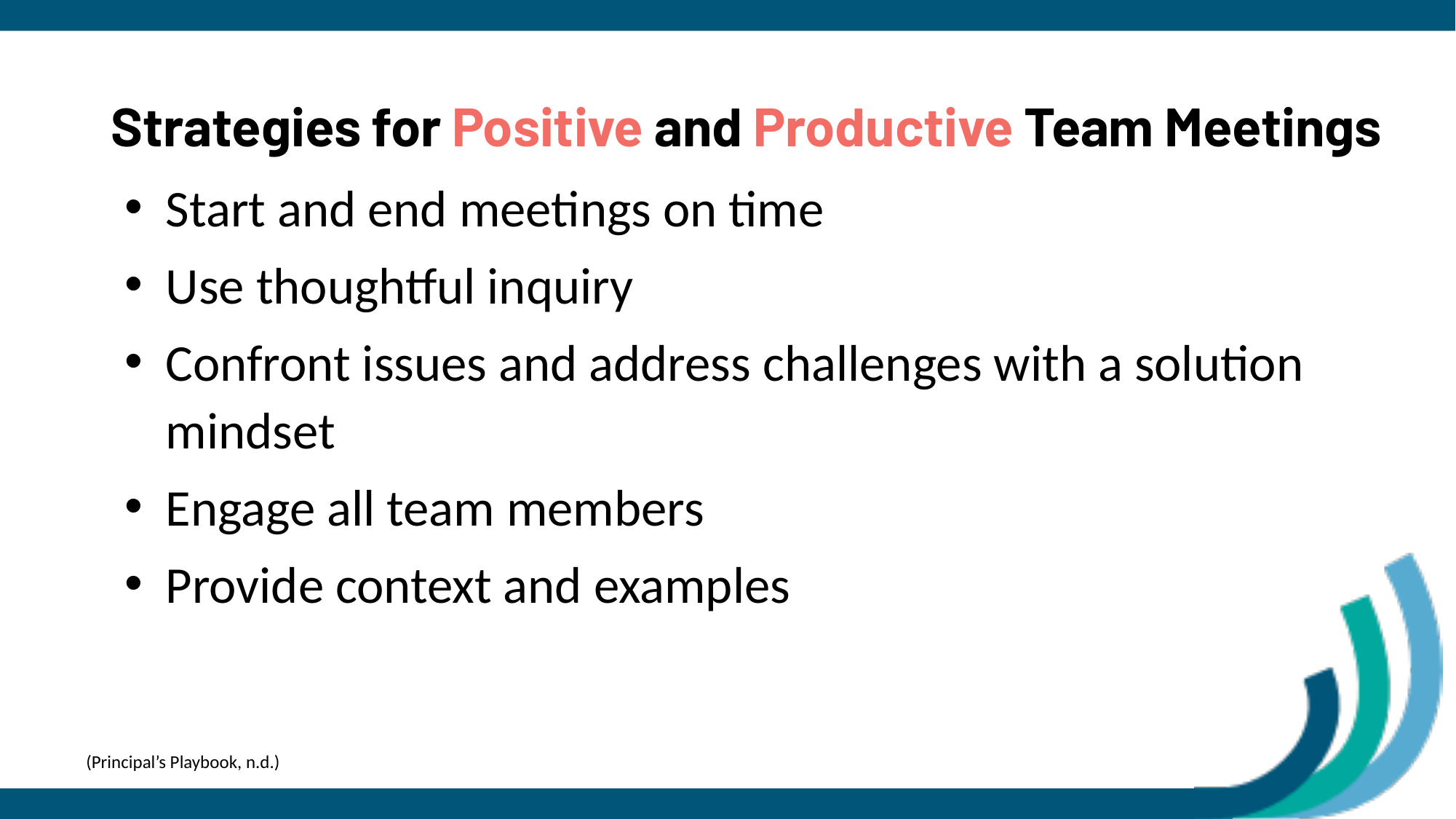

# Strategies for Positive and Productive Team Meetings
Start and end meetings on time
Use thoughtful inquiry
Confront issues and address challenges with a solution mindset
Engage all team members
Provide context and examples

(Principal’s Playbook, n.d.)